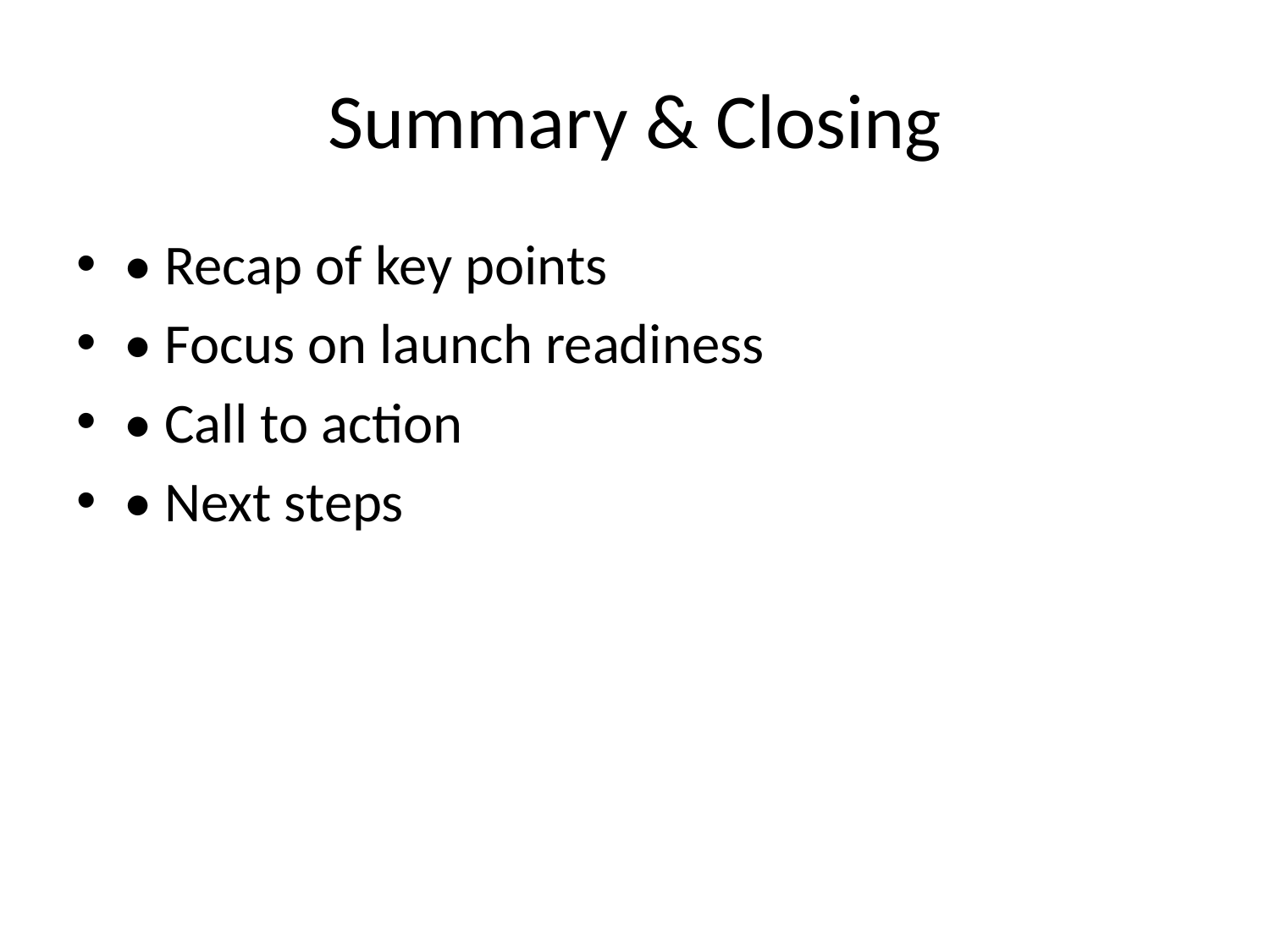

# Summary & Closing
• Recap of key points
• Focus on launch readiness
• Call to action
• Next steps